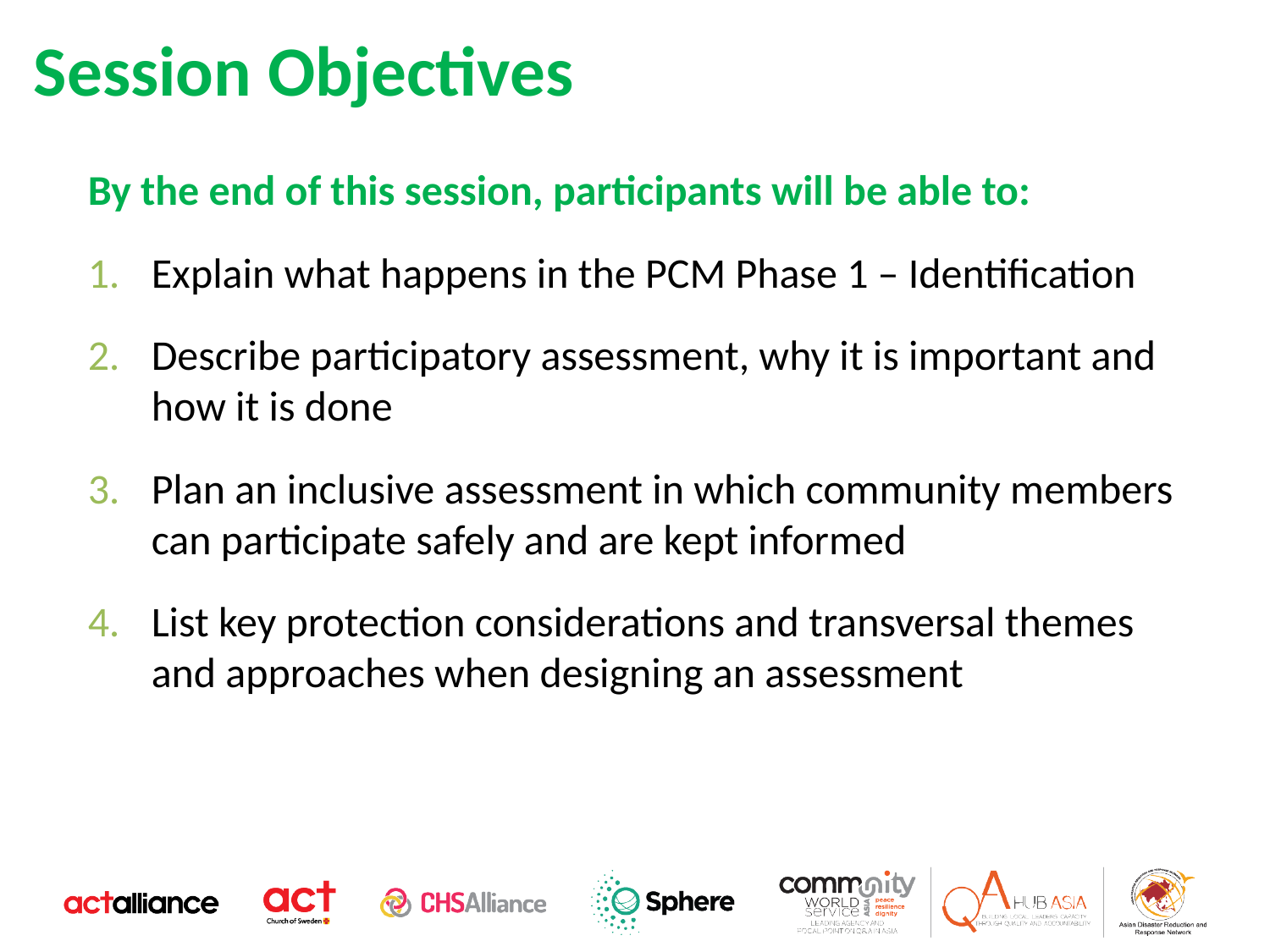

Session Objectives
By the end of this session, participants will be able to:
Explain what happens in the PCM Phase 1 – Identification
Describe participatory assessment, why it is important and how it is done
Plan an inclusive assessment in which community members can participate safely and are kept informed
List key protection considerations and transversal themes and approaches when designing an assessment